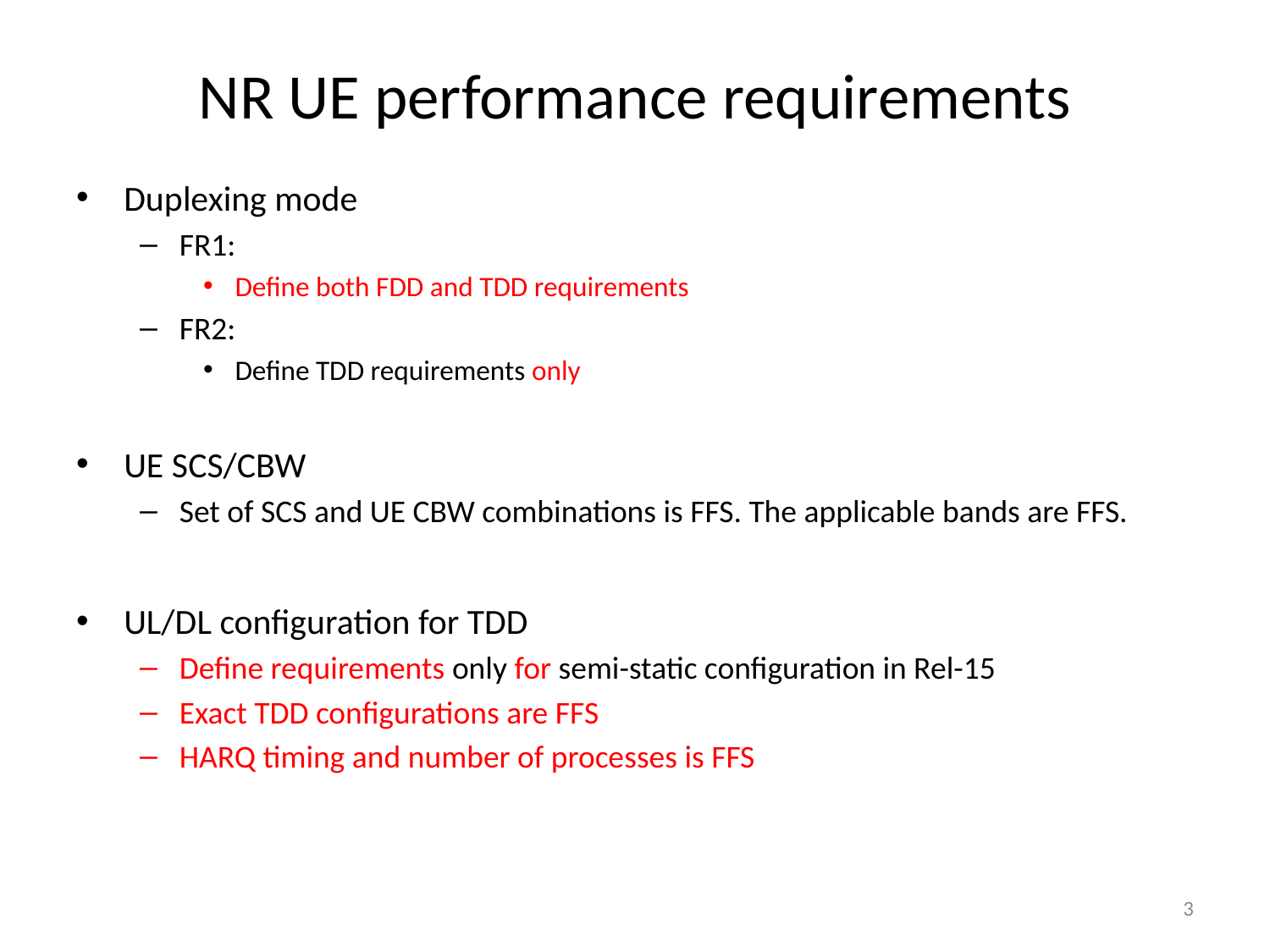

# NR UE performance requirements
Duplexing mode
FR1:
Define both FDD and TDD requirements
FR2:
Define TDD requirements only

UE SCS/CBW
Set of SCS and UE CBW combinations is FFS. The applicable bands are FFS.

UL/DL configuration for TDD
Define requirements only for semi-static configuration in Rel-15
Exact TDD configurations are FFS
HARQ timing and number of processes is FFS

3